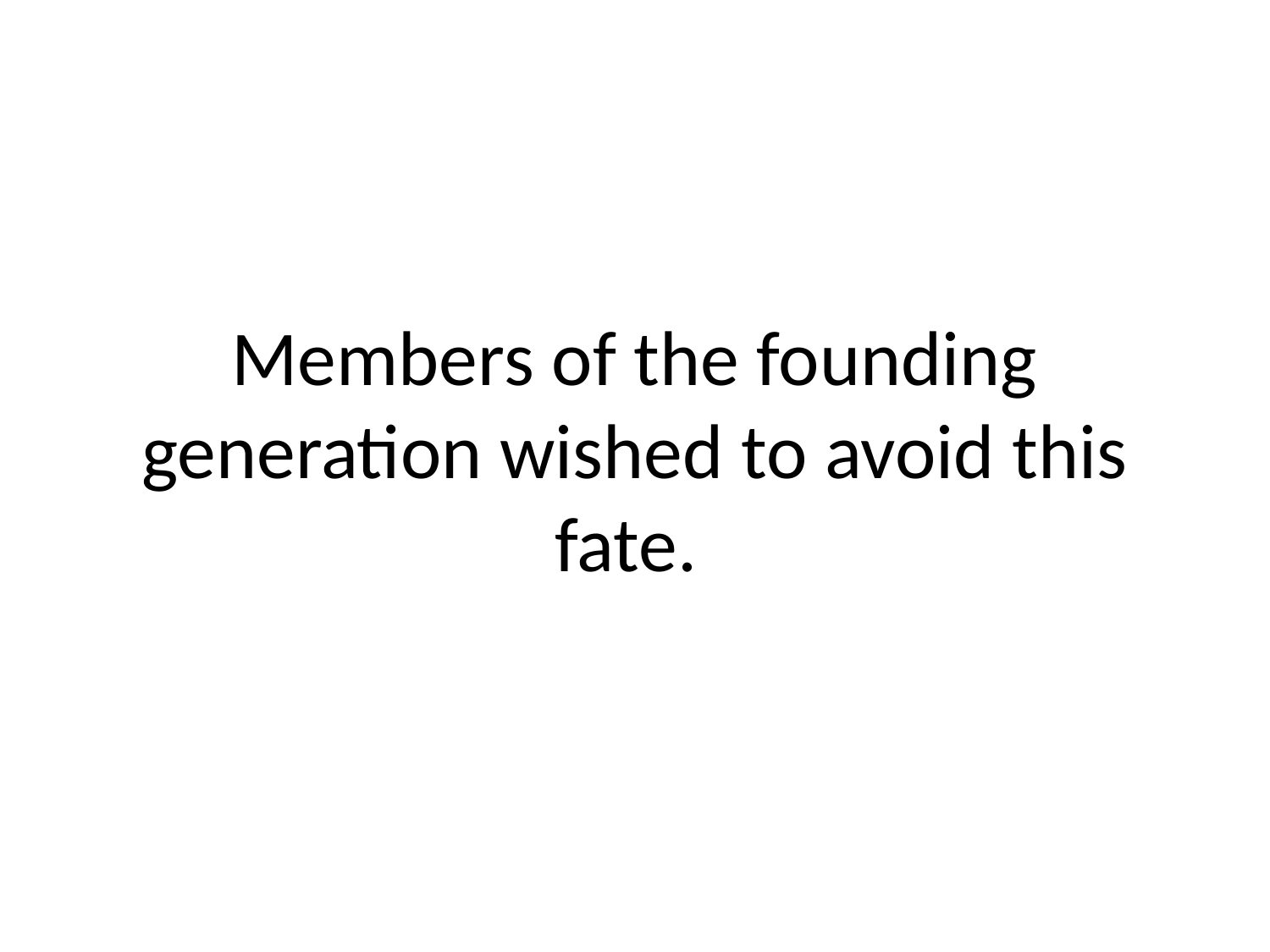

# Members of the founding generation wished to avoid this fate.